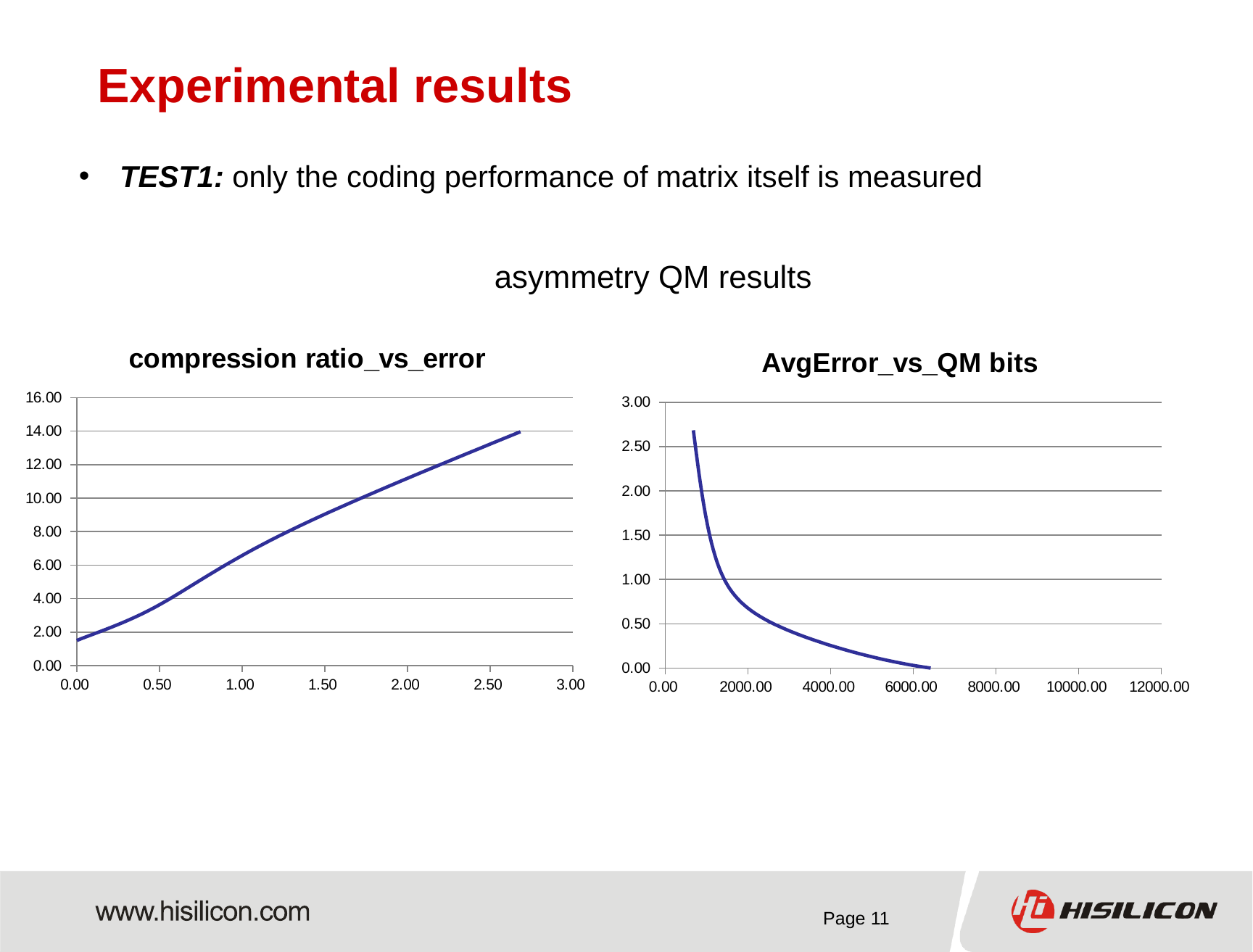

# Experimental results
TEST1: only the coding performance of matrix itself is measured
asymmetry QM results

### Chart: compression ratio_vs_error

| Category | compression ratio(anc/pro) |
|---|---|

### Chart: AvgError_vs_QM bits

| Category | AvgError  |
|---|---|

Page 11